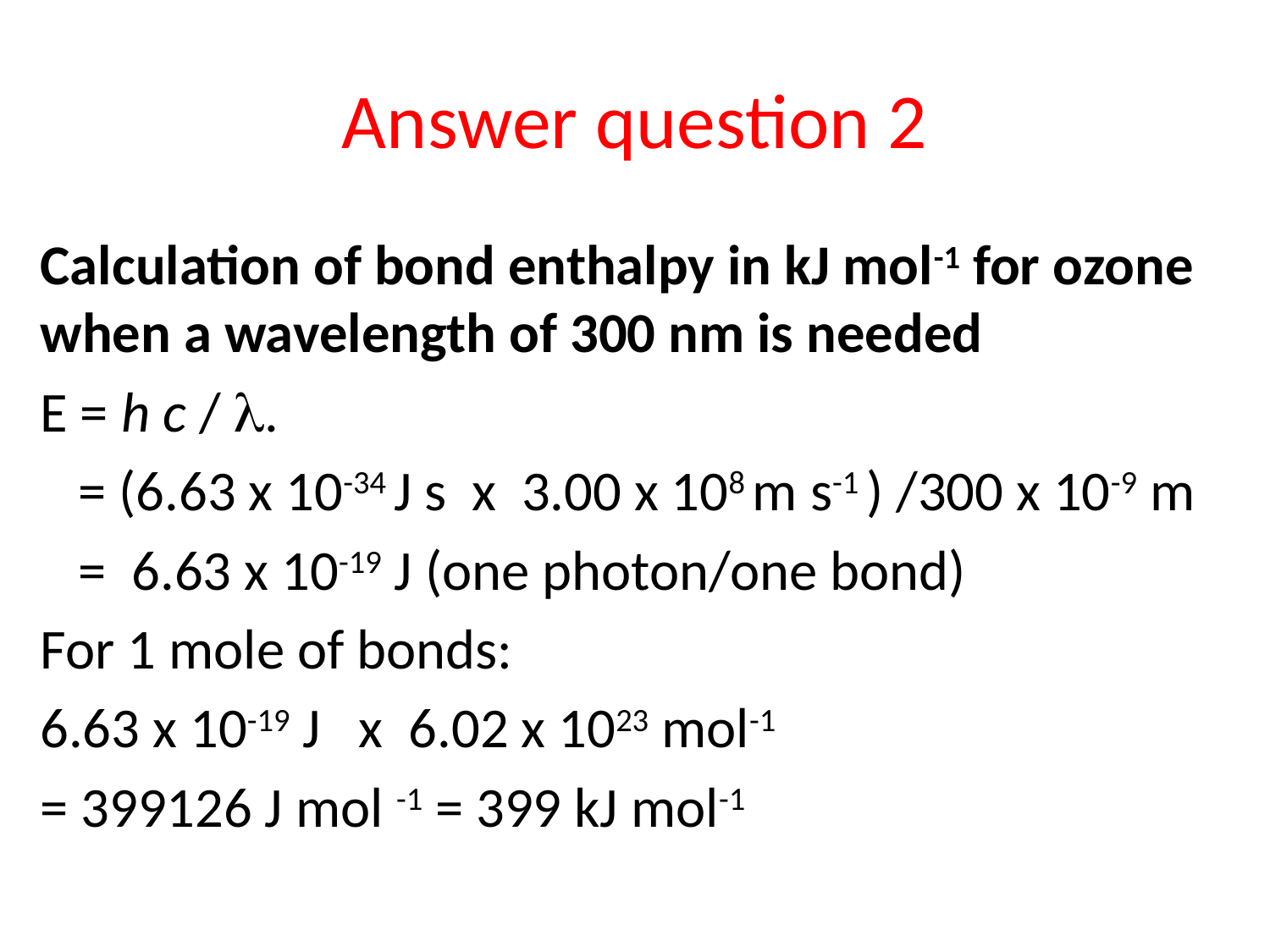

# Answer question 2
Calculation of bond enthalpy in kJ mol-1 for ozone when a wavelength of 300 nm is needed
E = h c / λ.
   = (6.63 x 10-34 J s  x  3.00 x 108 m s-1 ) /300 x 10-9 m
   =  6.63 x 10-19 J (one photon/one bond)
For 1 mole of bonds:
6.63 x 10-19 J   x  6.02 x 1023 mol-1
= 399126 J mol -1 = 399 kJ mol-1